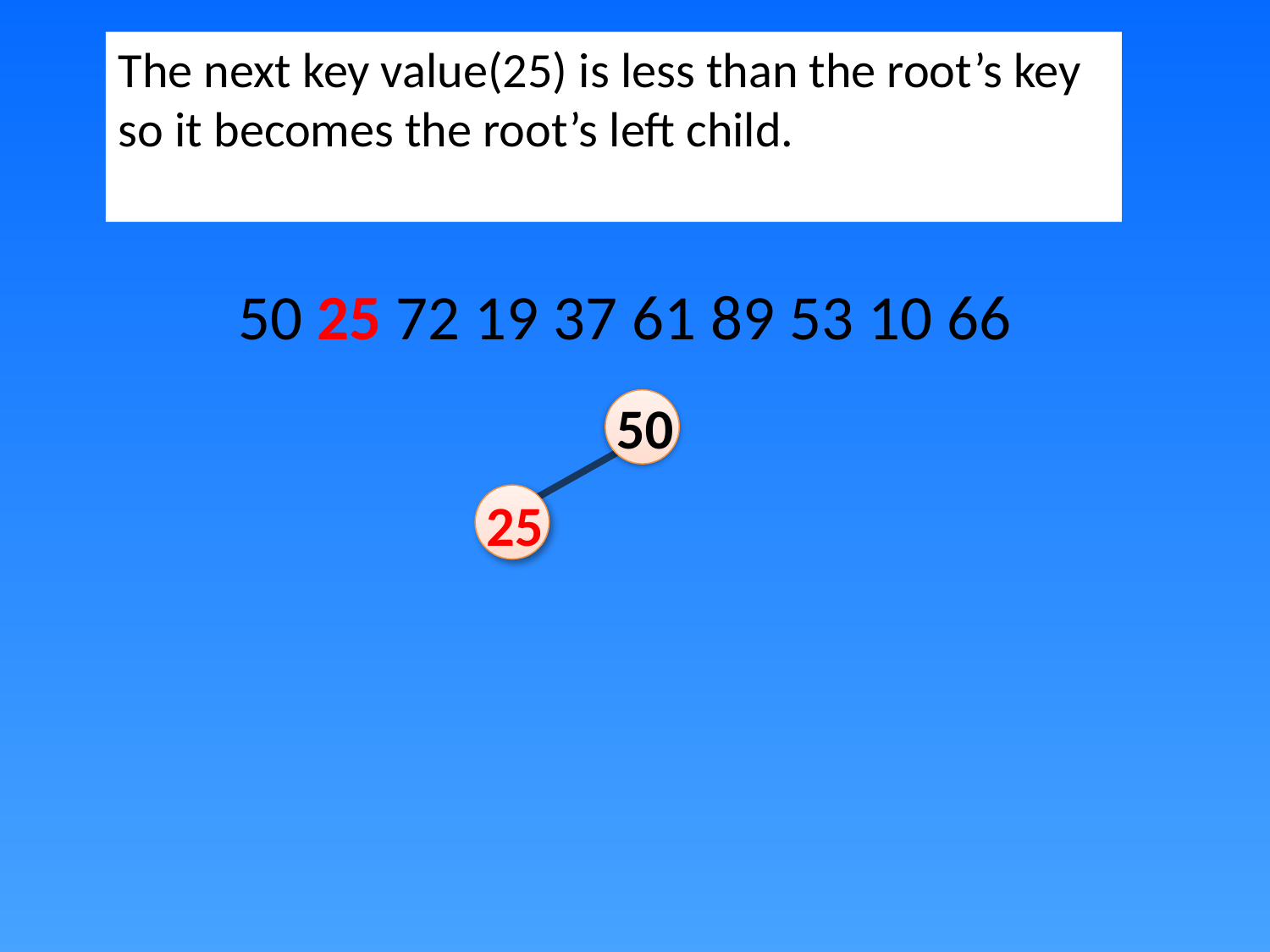

The next key value(25) is less than the root’s key so it becomes the root’s left child.

50 25 72 19 37 61 89 53 10 66
50

25